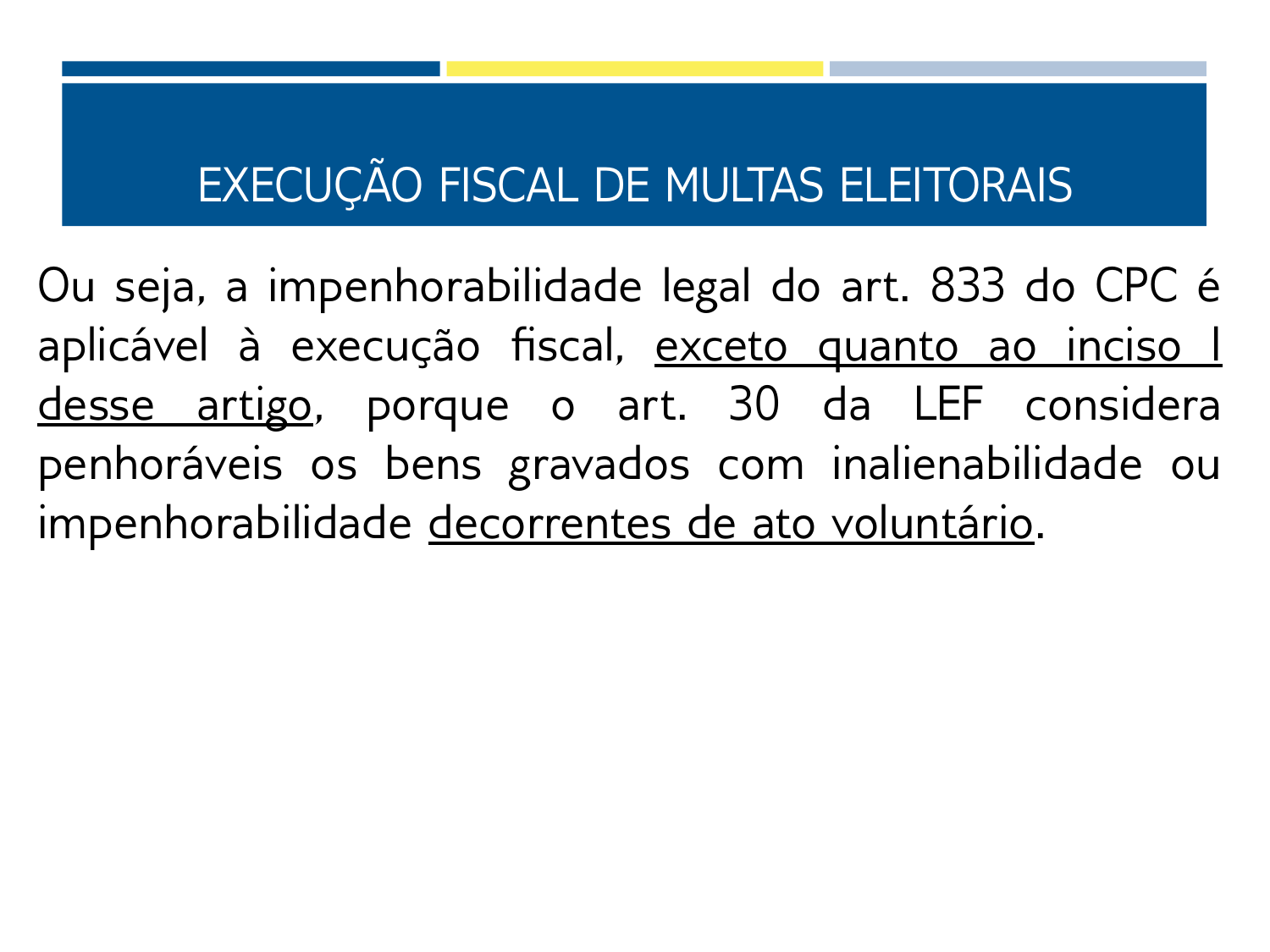

# EXECUÇÃO FISCAL DE MULTAS ELEITORAIS
Ou seja, a impenhorabilidade legal do art. 833 do CPC é aplicável à execução fiscal, exceto quanto ao inciso I desse artigo, porque o art. 30 da LEF considera penhoráveis os bens gravados com inalienabilidade ou impenhorabilidade decorrentes de ato voluntário.